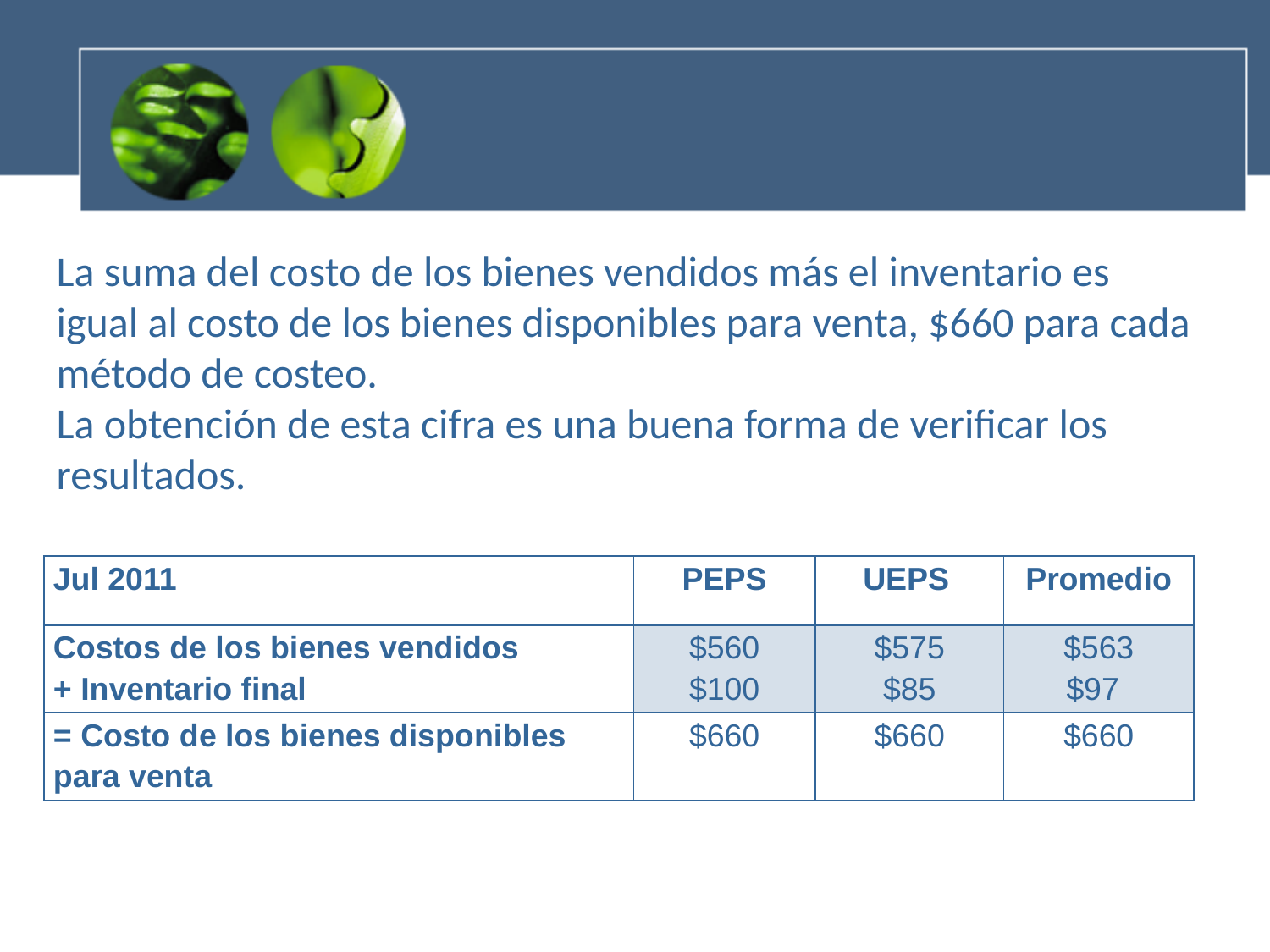

La suma del costo de los bienes vendidos más el inventario es igual al costo de los bienes disponibles para venta, $660 para cada método de costeo.
La obtención de esta cifra es una buena forma de verificar los resultados.
| Jul 2011 | PEPS | UEPS | Promedio |
| --- | --- | --- | --- |
| Costos de los bienes vendidos + Inventario final | $560 $100 | $575 $85 | $563 $97 |
| = Costo de los bienes disponibles para venta | $660 | $660 | $660 |